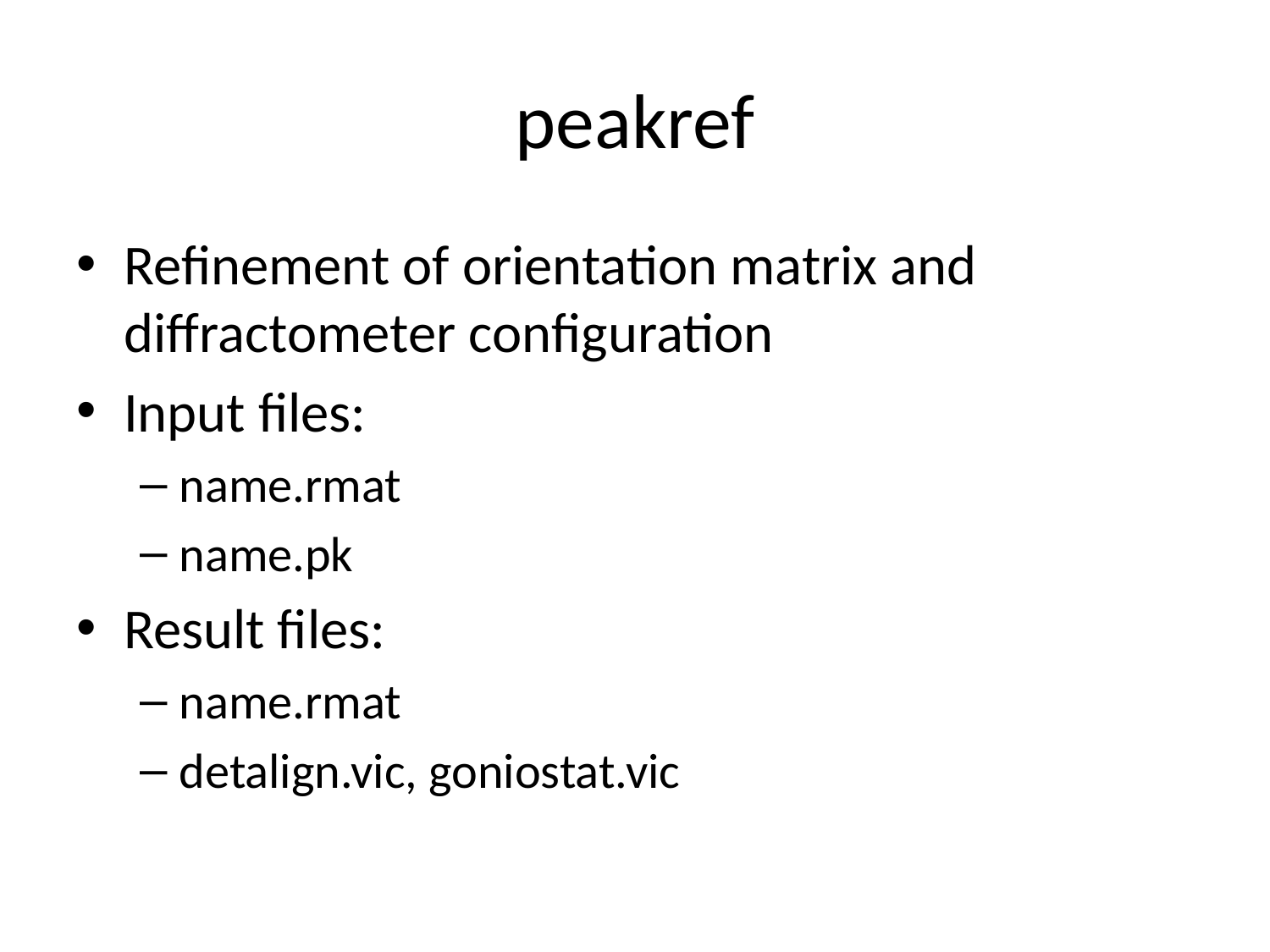

# peakref
Refinement of orientation matrix and diffractometer configuration
Input files:
name.rmat
name.pk
Result files:
name.rmat
detalign.vic, goniostat.vic